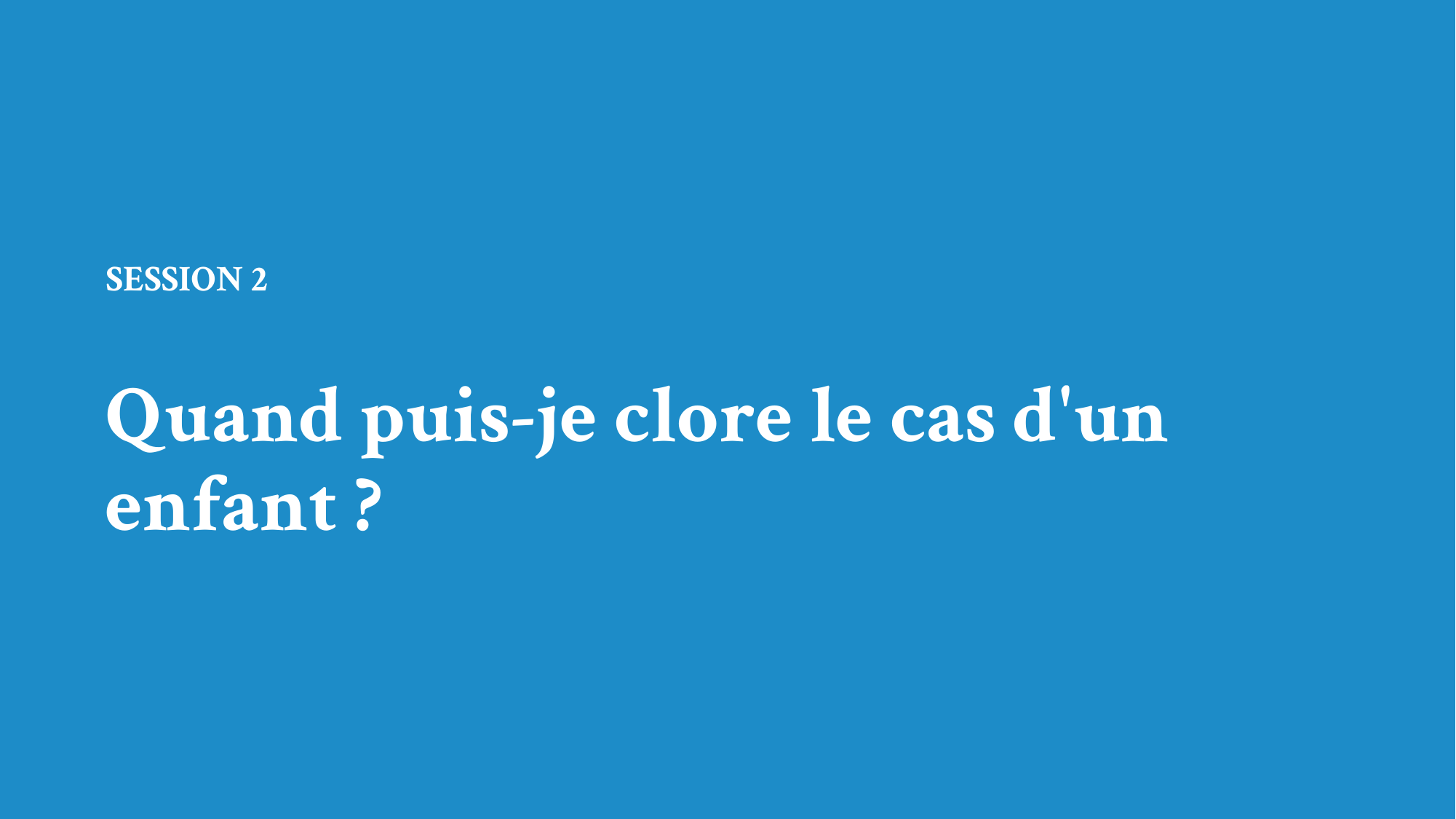

# SESSION 2 Quand puis-je clore le cas d'un enfant ?